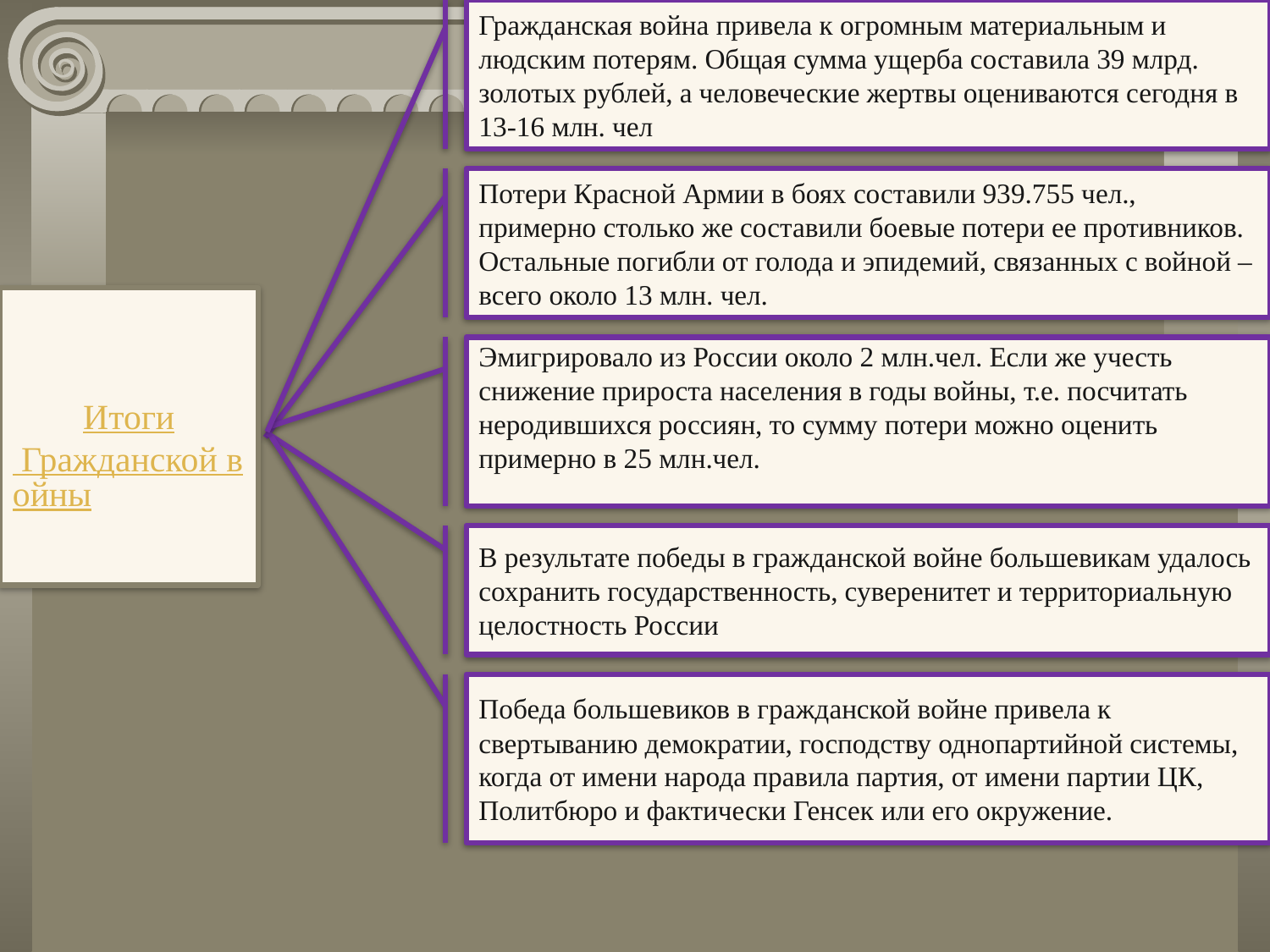

Гражданская война привела к огромным материальным и людским потерям. Общая сумма ущерба составила 39 млрд. золотых рублей, а человеческие жертвы оцениваются сегодня в 13-16 млн. чел

Потери Красной Армии в боях составили 939.755 чел., примерно столько же составили боевые потери ее противников. Остальные погибли от голода и эпидемий, связанных с войной – всего около 13 млн. чел.
Итоги
 Гражданской войны
Эмигрировало из России около 2 млн.чел. Если же учесть снижение прироста населения в годы войны, т.е. посчитать неродившихся россиян, то сумму потери можно оценить примерно в 25 млн.чел.

В результате победы в гражданской войне большевикам удалось сохранить государственность, суверенитет и территориальную целостность России
Победа большевиков в гражданской войне привела к свертыванию демократии, господству однопартийной системы, когда от имени народа правила партия, от имени партии ЦК, Политбюро и фактически Генсек или его окружение.